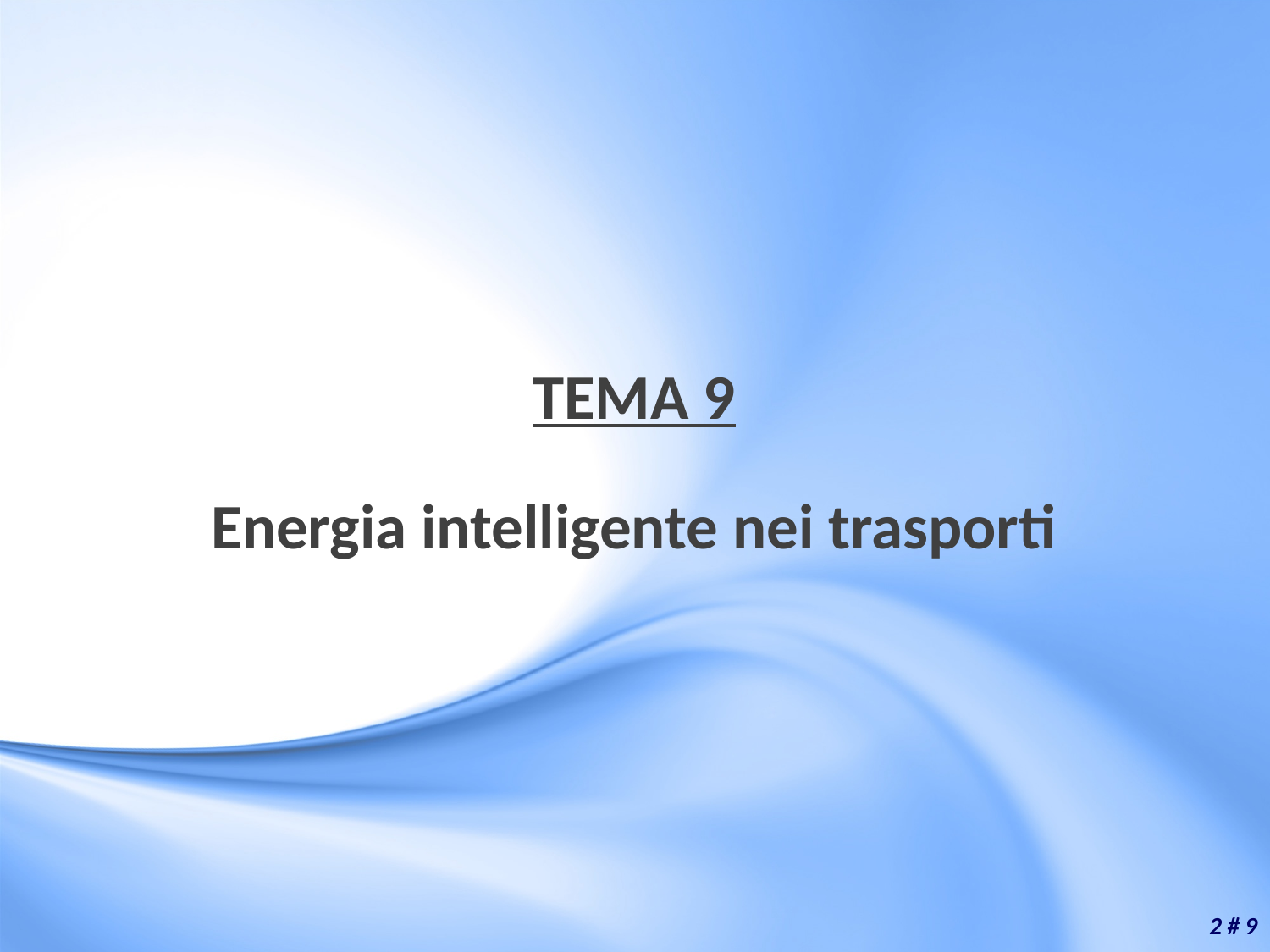

TEMA 9
Energia intelligente nei trasporti
2 # 9